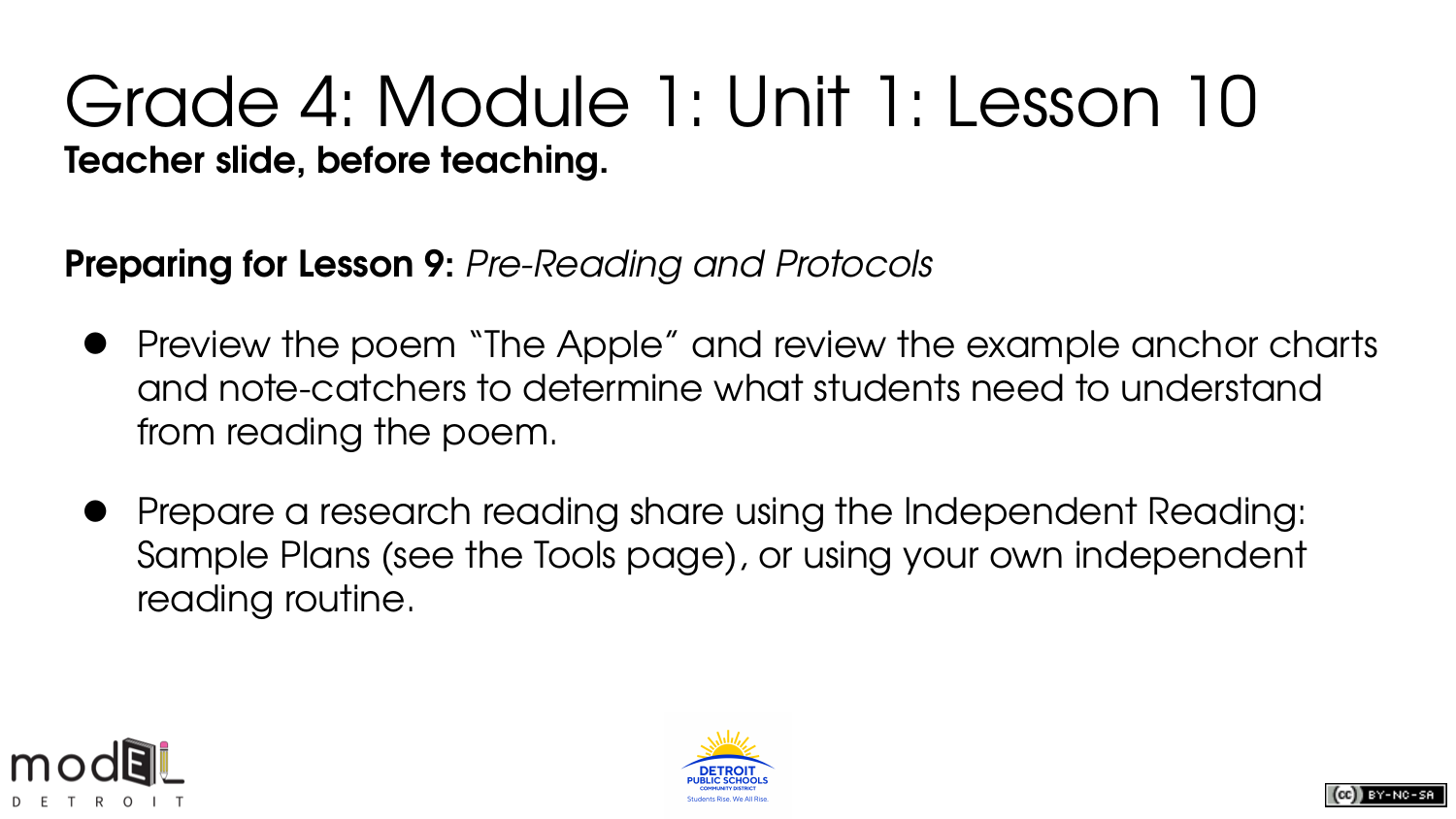

# Grade 4: Module 1: Unit 1: Lesson 10
Teacher slide, before teaching.
Preparing for Lesson 9: Pre-Reading and Protocols
Preview the poem “The Apple” and review the example anchor charts and note-catchers to determine what students need to understand from reading the poem.
Prepare a research reading share using the Independent Reading: Sample Plans (see the Tools page), or using your own independent reading routine.